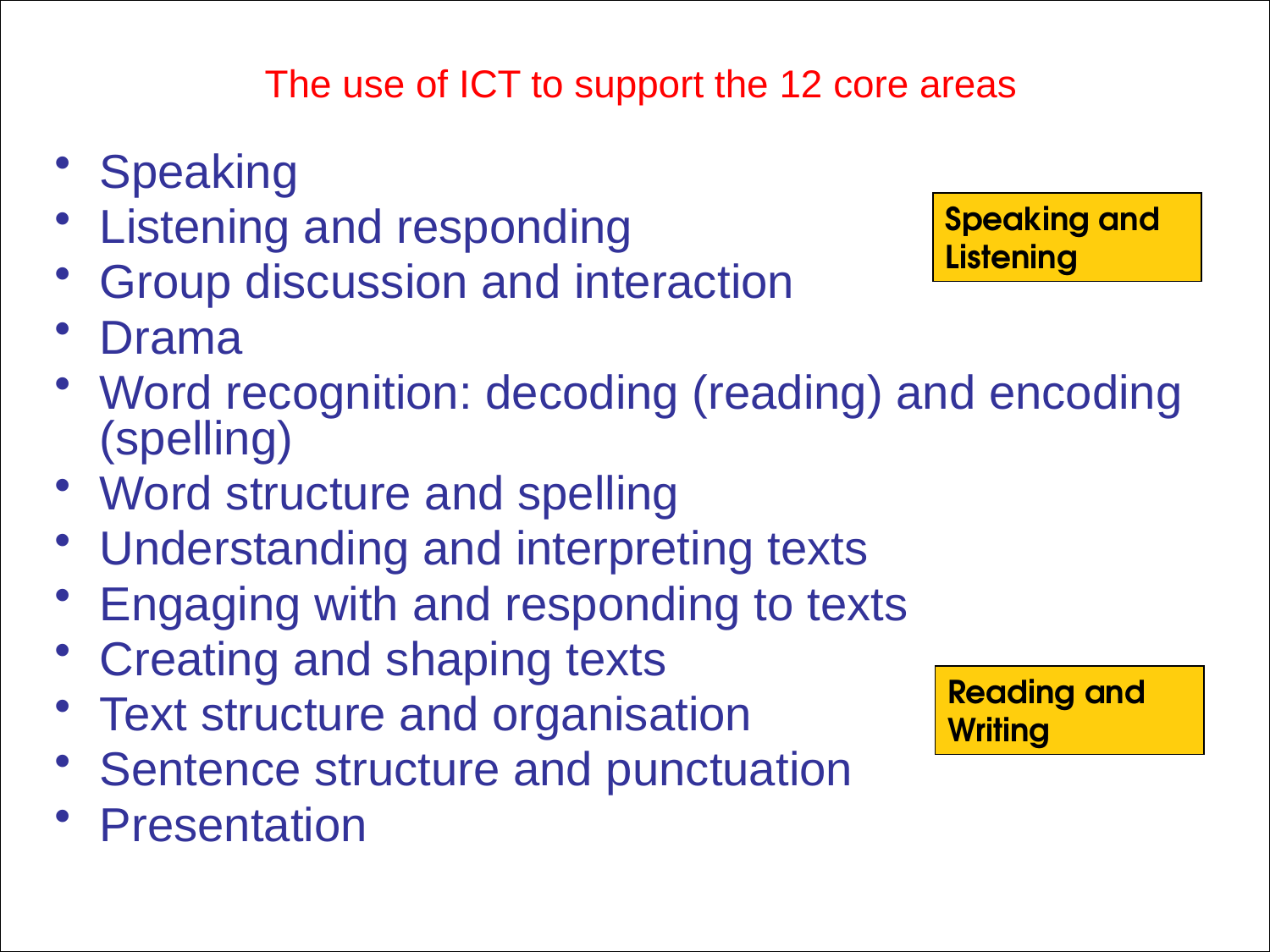

# The use of ICT to support the 12 core areas
Speaking
Listening and responding
Group discussion and interaction
Drama
Word recognition: decoding (reading) and encoding (spelling)
Word structure and spelling
Understanding and interpreting texts
Engaging with and responding to texts
Creating and shaping texts
Text structure and organisation
Sentence structure and punctuation
Presentation
Speaking and Listening
Reading and Writing